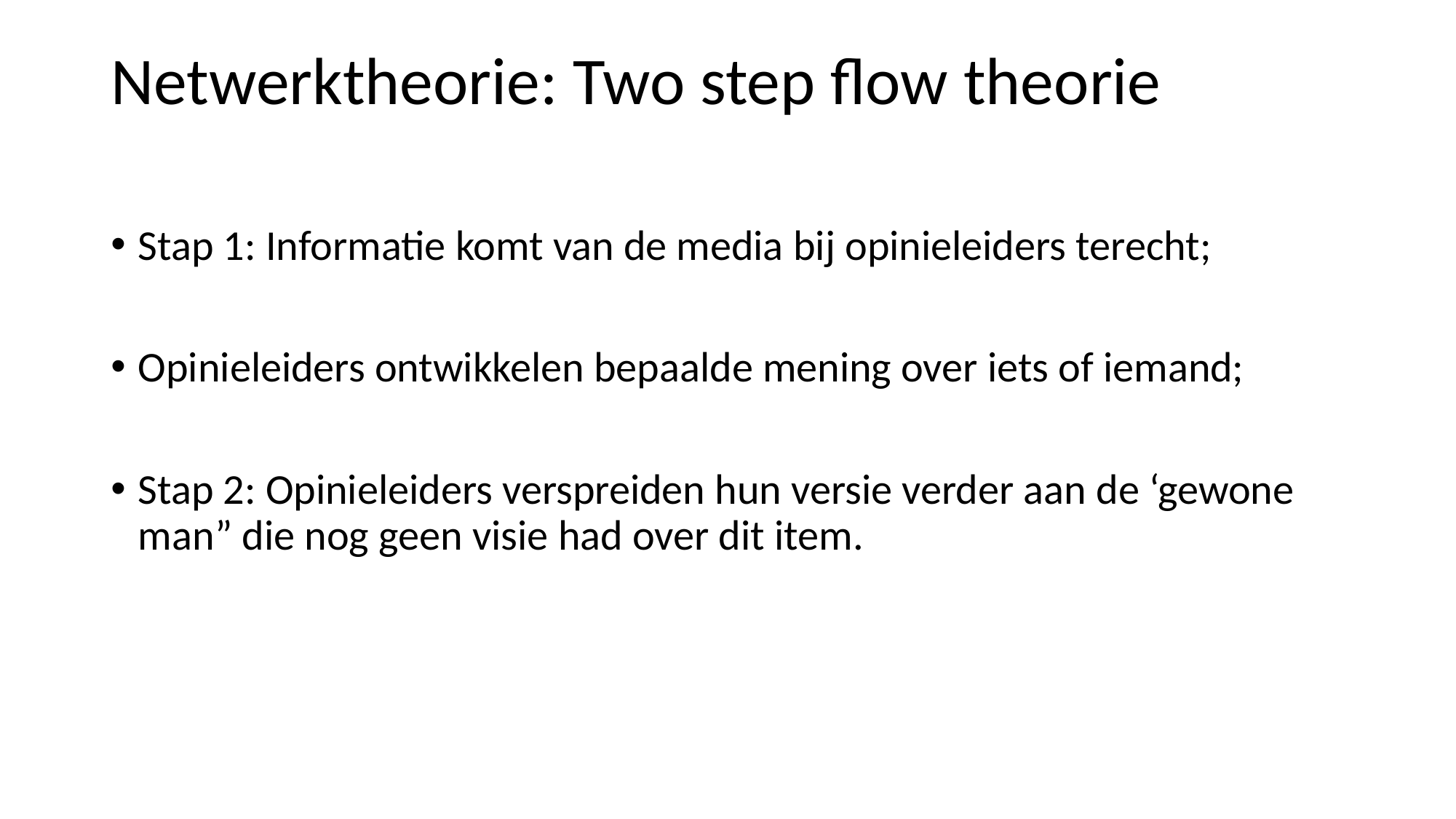

# Netwerktheorie: Two step flow theorie
Stap 1: Informatie komt van de media bij opinieleiders terecht;

Opinieleiders ontwikkelen bepaalde mening over iets of iemand;

Stap 2: Opinieleiders verspreiden hun versie verder aan de ‘gewone man” die nog geen visie had over dit item.